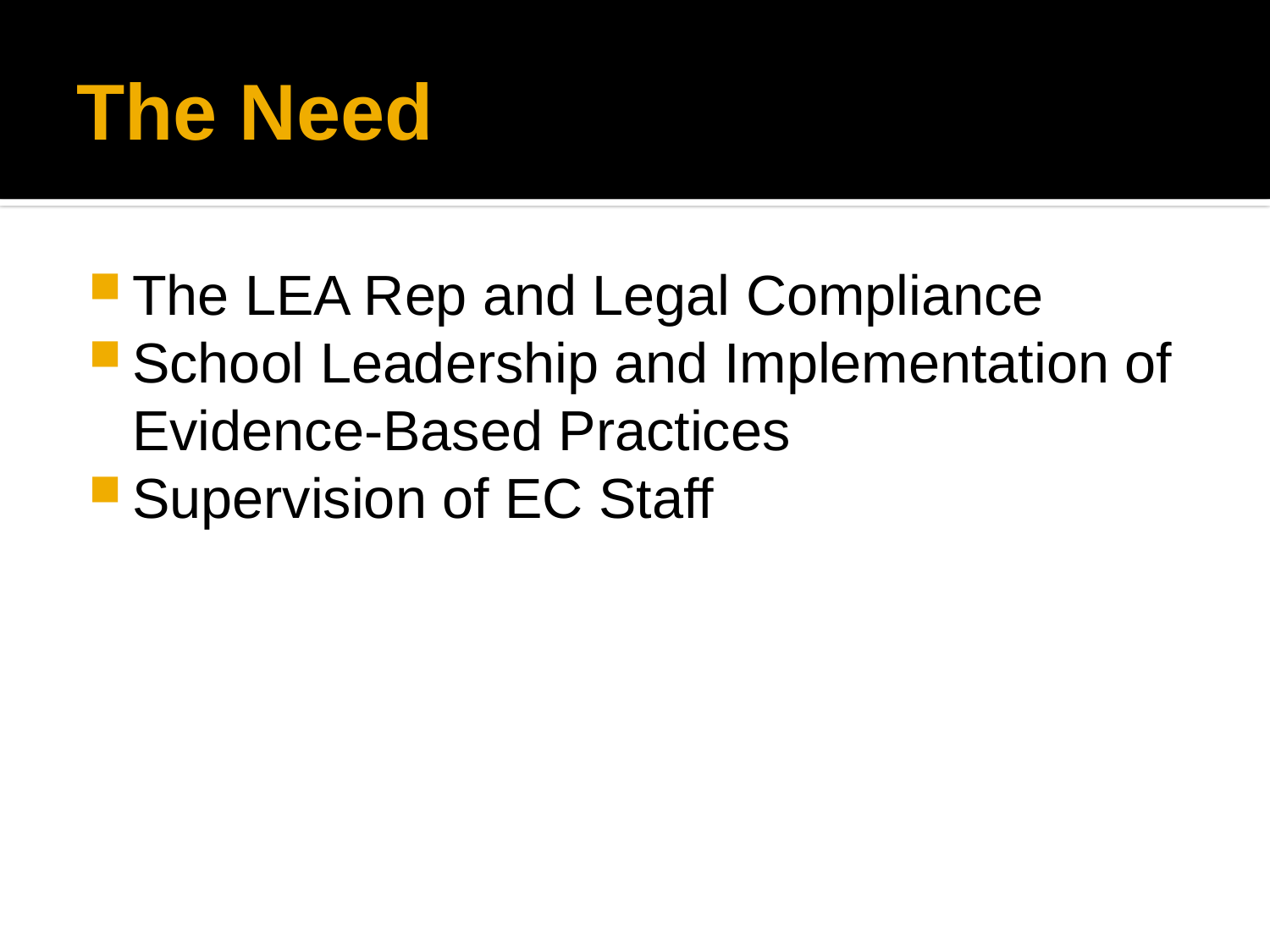

# The Need
The LEA Rep and Legal Compliance
School Leadership and Implementation of Evidence-Based Practices
Supervision of EC Staff